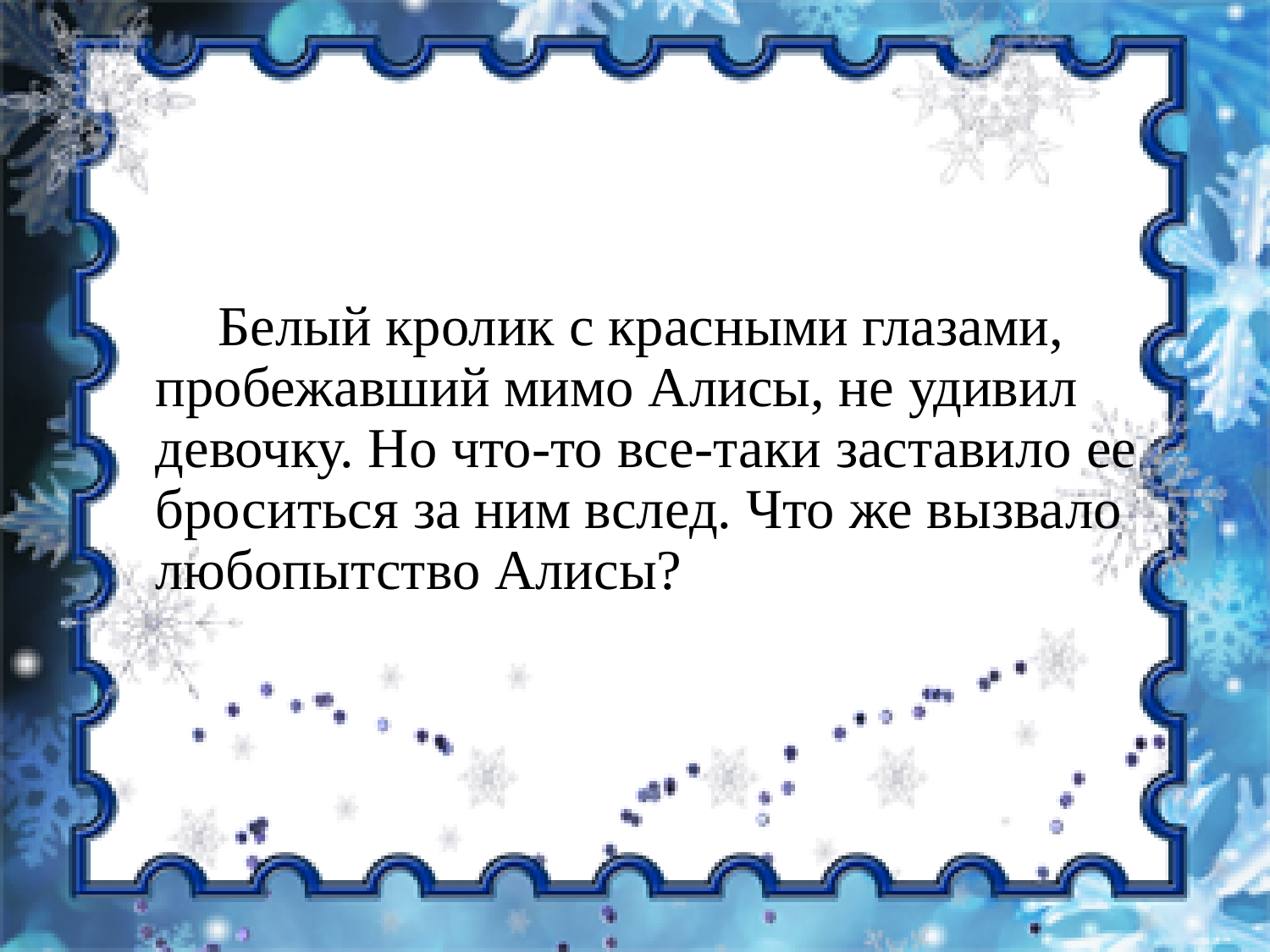

Белый кролик с красными глазами, пробежавший мимо Алисы, не удивил девочку. Но что-то все-таки заставило ее броситься за ним вслед. Что же вызвало любопытство Алисы?